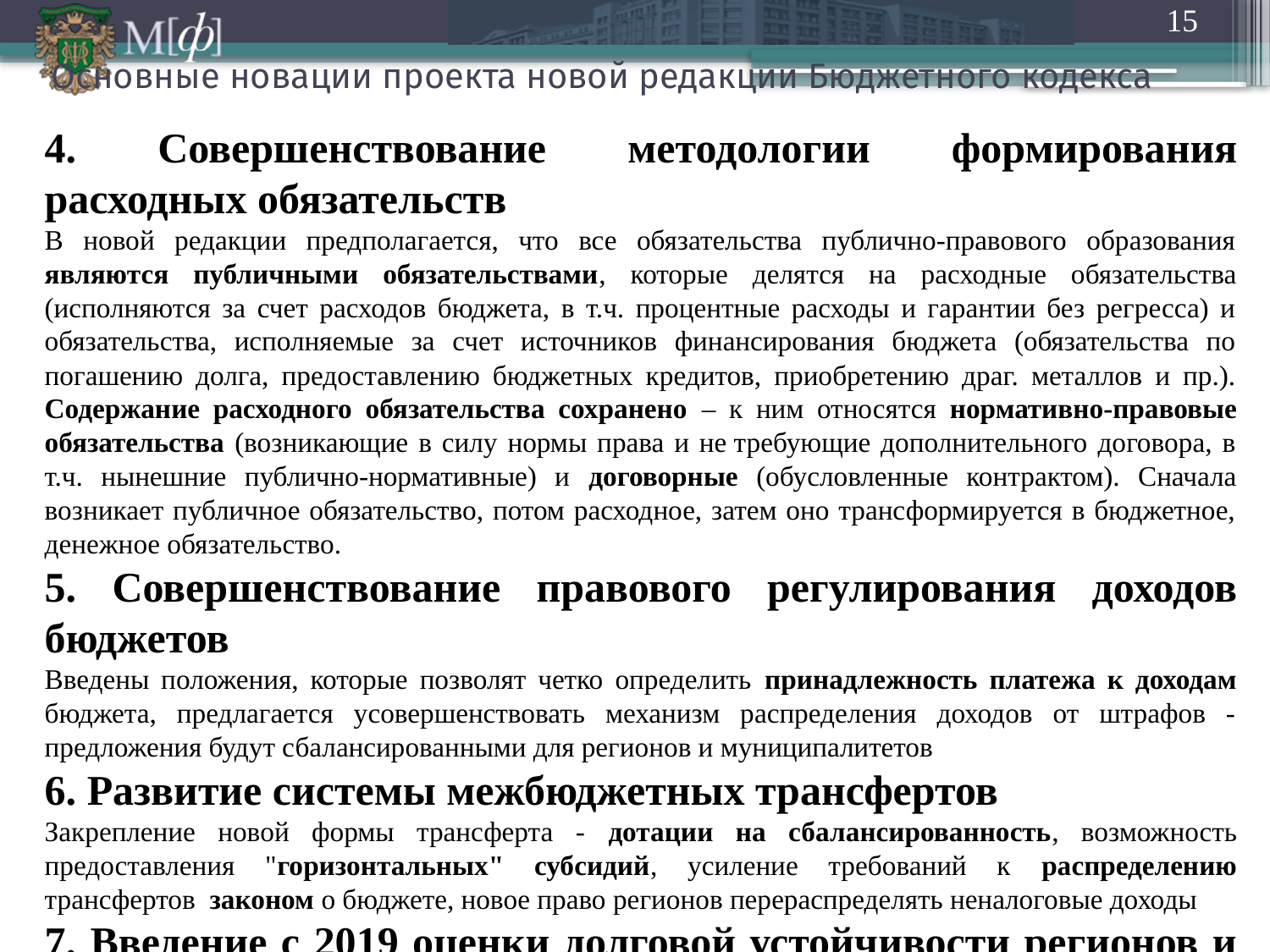

15
# Основные новации проекта новой редакции Бюджетного кодекса
4. Совершенствование методологии формирования расходных обязательств
В новой редакции предполагается, что все обязательства публично-правового образования являются публичными обязательствами, которые делятся на расходные обязательства (исполняются за счет расходов бюджета, в т.ч. процентные расходы и гарантии без регресса) и обязательства, исполняемые за счет источников финансирования бюджета (обязательства по погашению долга, предоставлению бюджетных кредитов, приобретению драг. металлов и пр.). Содержание расходного обязательства сохранено – к ним относятся нормативно-правовые обязательства (возникающие в силу нормы права и не требующие дополнительного договора, в т.ч. нынешние публично-нормативные) и договорные (обусловленные контрактом). Сначала возникает публичное обязательство, потом расходное, затем оно трансформируется в бюджетное, денежное обязательство.
5. Совершенствование правового регулирования доходов бюджетов
Введены положения, которые позволят четко определить принадлежность платежа к доходам бюджета, предлагается усовершенствовать механизм распределения доходов от штрафов - предложения будут сбалансированными для регионов и муниципалитетов
6. Развитие системы межбюджетных трансфертов
Закрепление новой формы трансферта - дотации на сбалансированность, возможность предоставления "горизонтальных" субсидий, усиление требований к распределению трансфертов  законом о бюджете, новое право регионов перераспределять неналоговые доходы
7. Введение с 2019 оценки долговой устойчивости регионов и муниципалитетов
Формирование трех групп с высокой, средний и низкой долговой устойчивостью. В зависимости от группы будут ужесточаться требования к управлению долгом. Низкая устойчивость и нарушение плана восстановления платежеспособности будет основанием для инициирования процесса отрешения главы региона/муниципалитета.